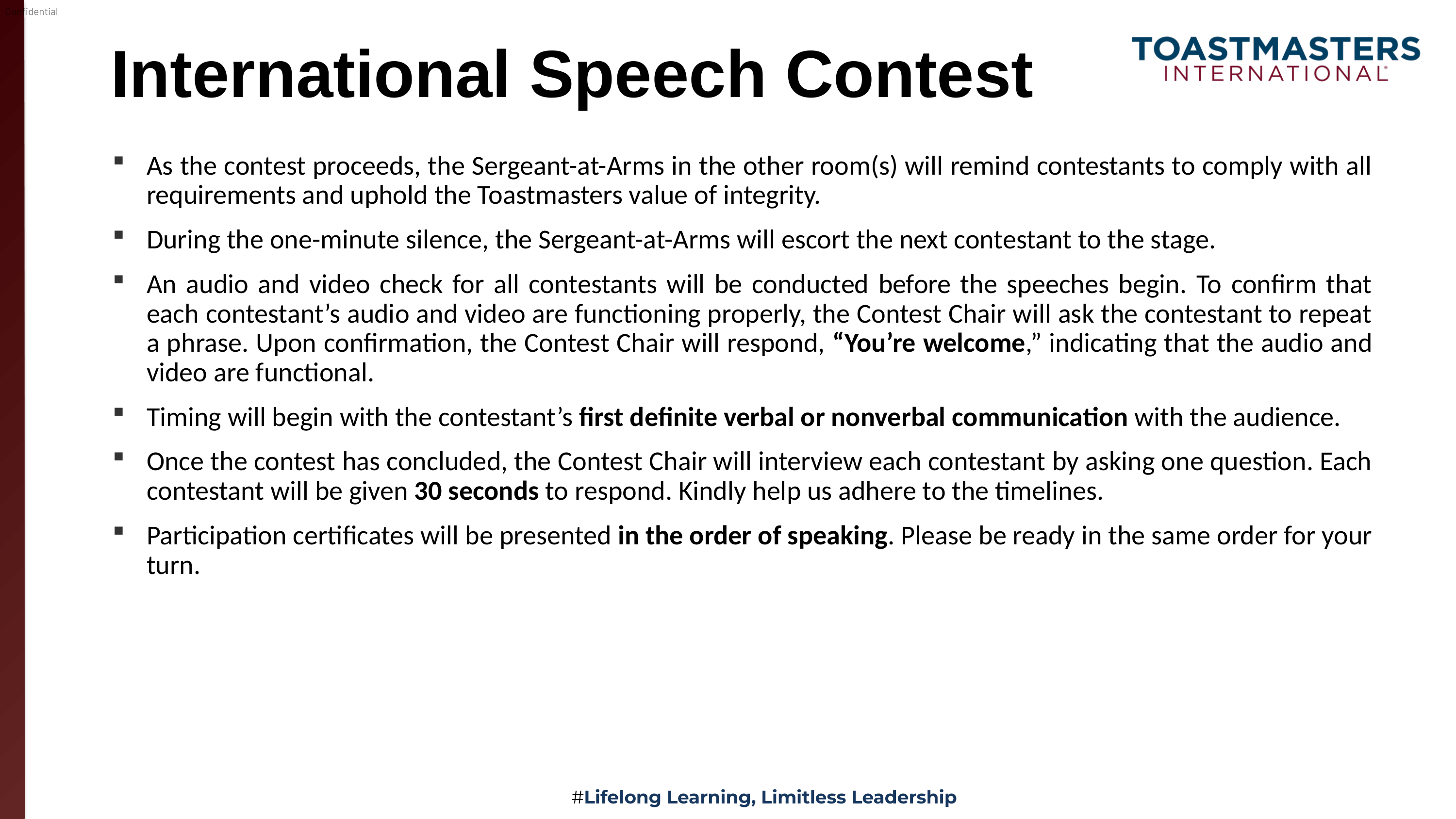

# International Speech Contest
As the contest proceeds, the Sergeant-at-Arms in the other room(s) will remind contestants to comply with all requirements and uphold the Toastmasters value of integrity.
During the one-minute silence, the Sergeant-at-Arms will escort the next contestant to the stage.
An audio and video check for all contestants will be conducted before the speeches begin. To confirm that each contestant’s audio and video are functioning properly, the Contest Chair will ask the contestant to repeat a phrase. Upon confirmation, the Contest Chair will respond, “You’re welcome,” indicating that the audio and video are functional.
Timing will begin with the contestant’s first definite verbal or nonverbal communication with the audience.
Once the contest has concluded, the Contest Chair will interview each contestant by asking one question. Each contestant will be given 30 seconds to respond. Kindly help us adhere to the timelines.
Participation certificates will be presented in the order of speaking. Please be ready in the same order for your turn.